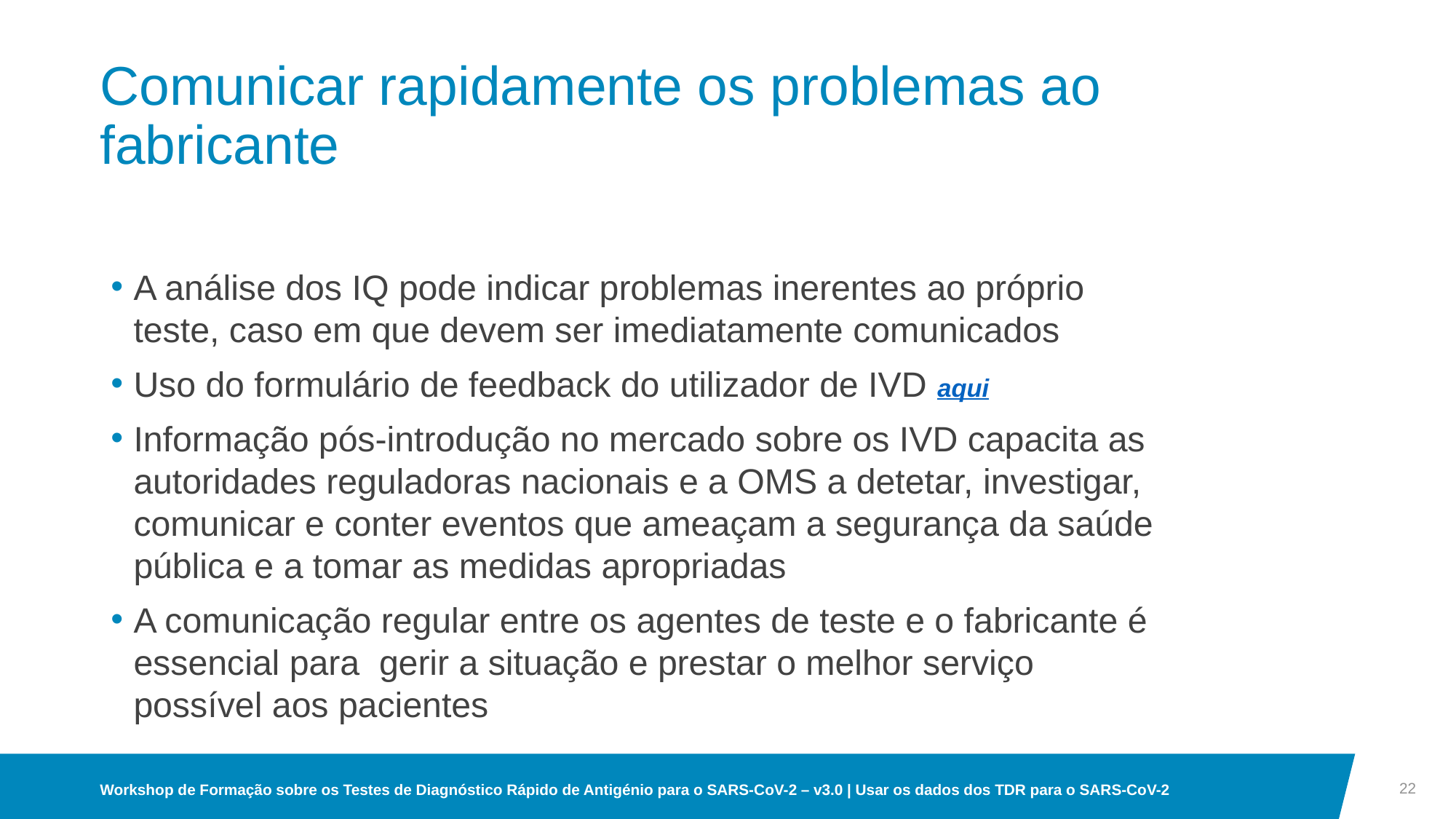

# Comunicar rapidamente os problemas ao fabricante

A análise dos IQ pode indicar problemas inerentes ao próprio teste, caso em que devem ser imediatamente comunicados
Uso do formulário de feedback do utilizador de IVD aqui
Informação pós-introdução no mercado sobre os IVD capacita as autoridades reguladoras nacionais e a OMS a detetar, investigar, comunicar e conter eventos que ameaçam a segurança da saúde pública e a tomar as medidas apropriadas
A comunicação regular entre os agentes de teste e o fabricante é essencial para  gerir a situação e prestar o melhor serviço possível aos pacientes

22
Workshop de Formação sobre os Testes de Diagnóstico Rápido de Antigénio para o SARS-CoV-2 – v3.0 | Usar os dados dos TDR para o SARS-CoV-2